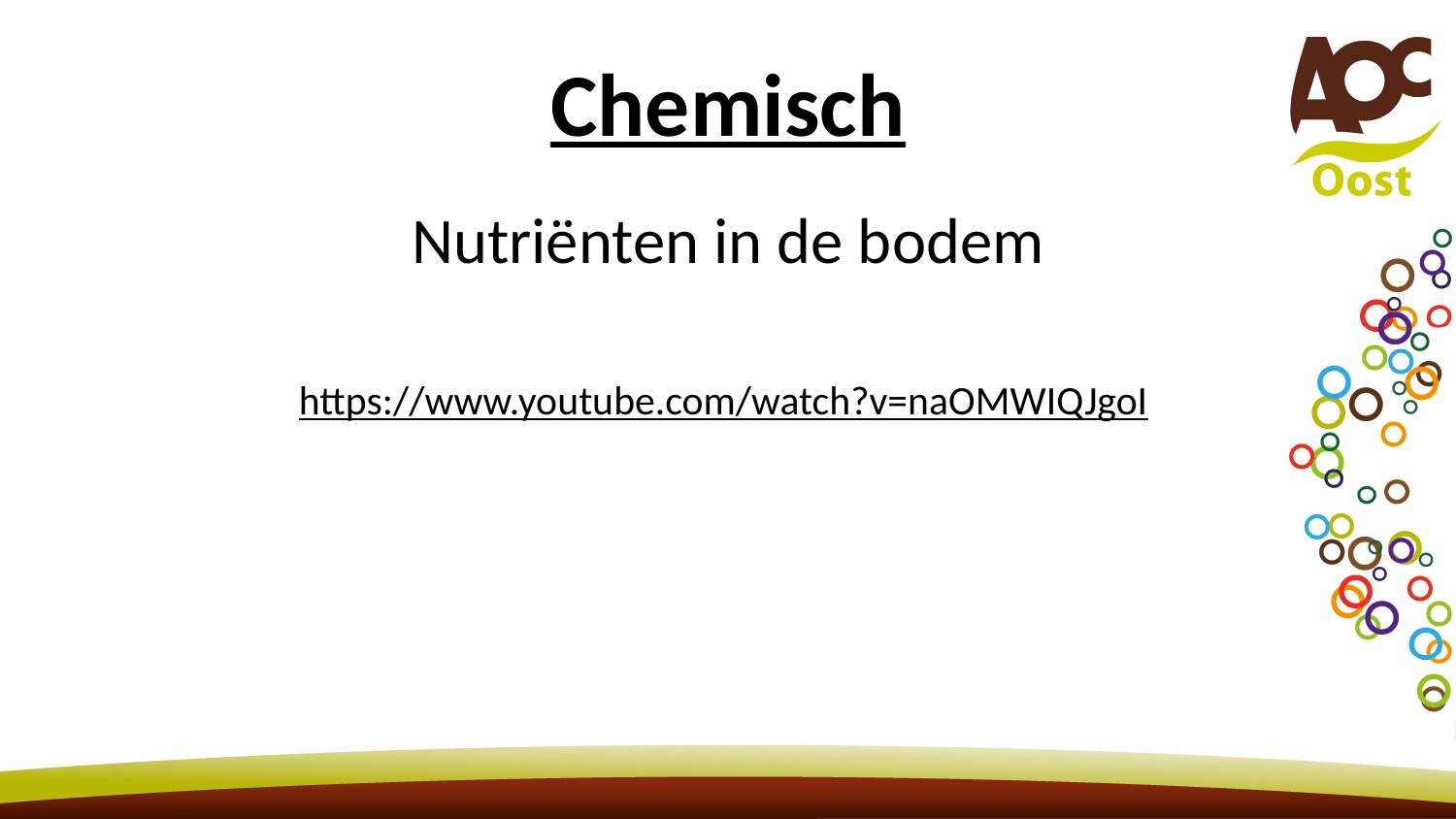

# Chemisch
Nutriënten in de bodem

https://www.youtube.com/watch?v=naOMWIQJgoI